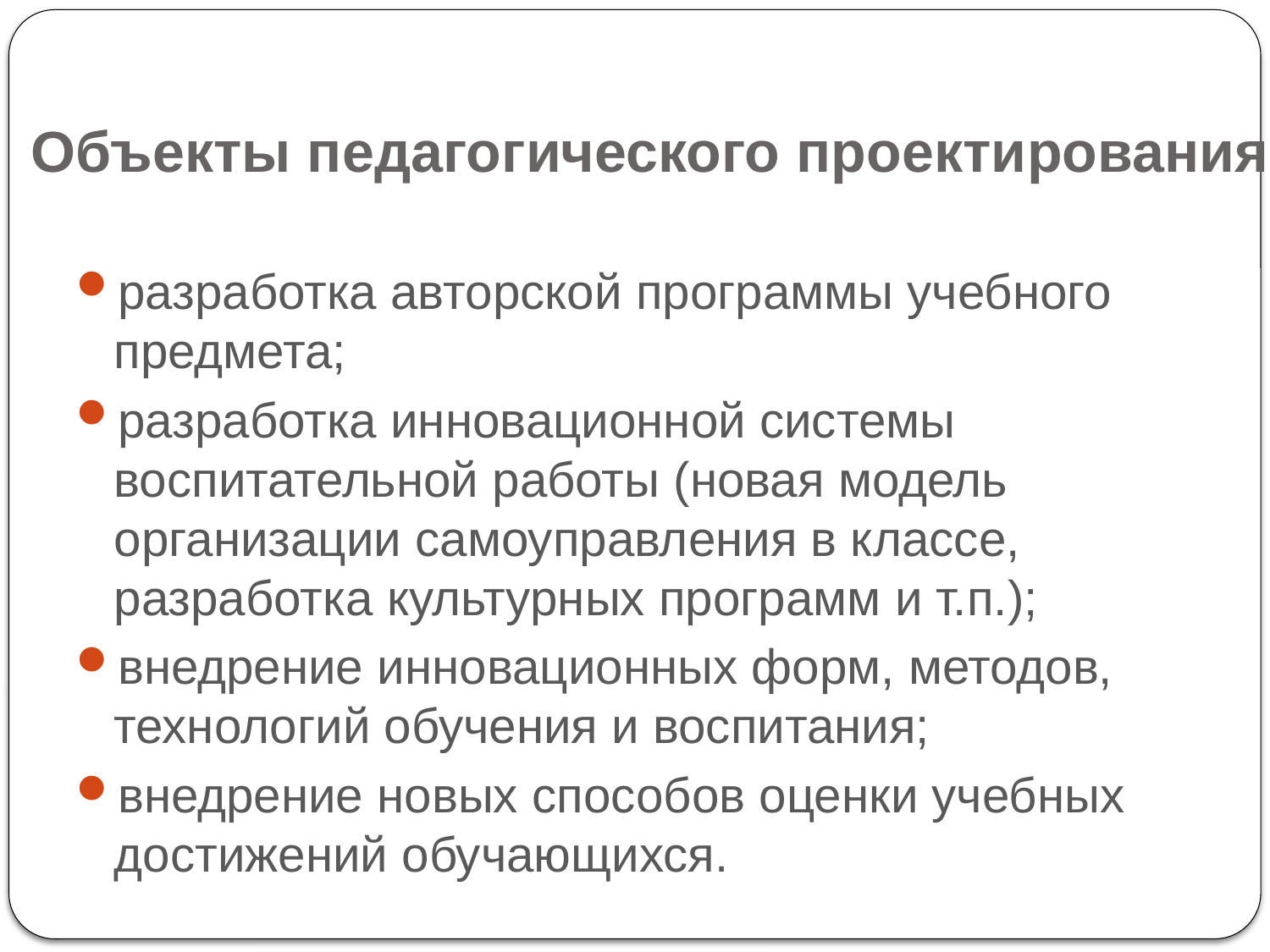

# Объекты педагогического проектирования
разработка авторской программы учебного предмета;
разработка инновационной системы воспитательной работы (новая модель организации самоуправления в классе, разработка культурных программ и т.п.);
внедрение инновационных форм, методов, технологий обучения и воспитания;
внедрение новых способов оценки учебных достижений обучающихся.